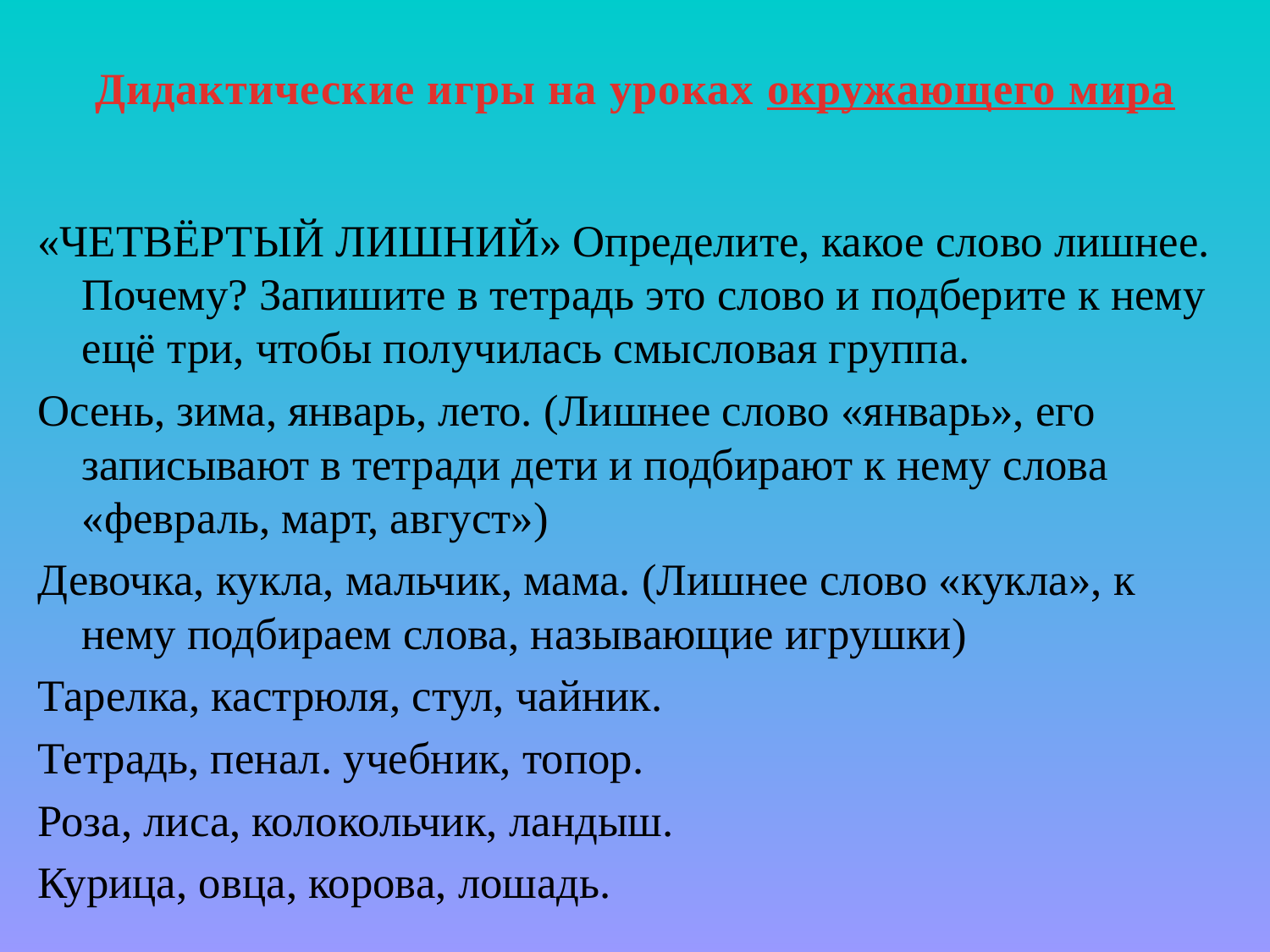

# Дидактические игры на уроках окружающего мира
«ЧЕТВЁРТЫЙ ЛИШНИЙ» Определите, какое слово лишнее. Почему? Запишите в тетрадь это слово и подберите к нему ещё три, чтобы получилась смысловая группа.
Осень, зима, январь, лето. (Лишнее слово «январь», его записывают в тетради дети и подбирают к нему слова «февраль, март, август»)
Девочка, кукла, мальчик, мама. (Лишнее слово «кукла», к нему подбираем слова, называющие игрушки)
Тарелка, кастрюля, стул, чайник.
Тетрадь, пенал. учебник, топор.
Роза, лиса, колокольчик, ландыш.
Курица, овца, корова, лошадь.